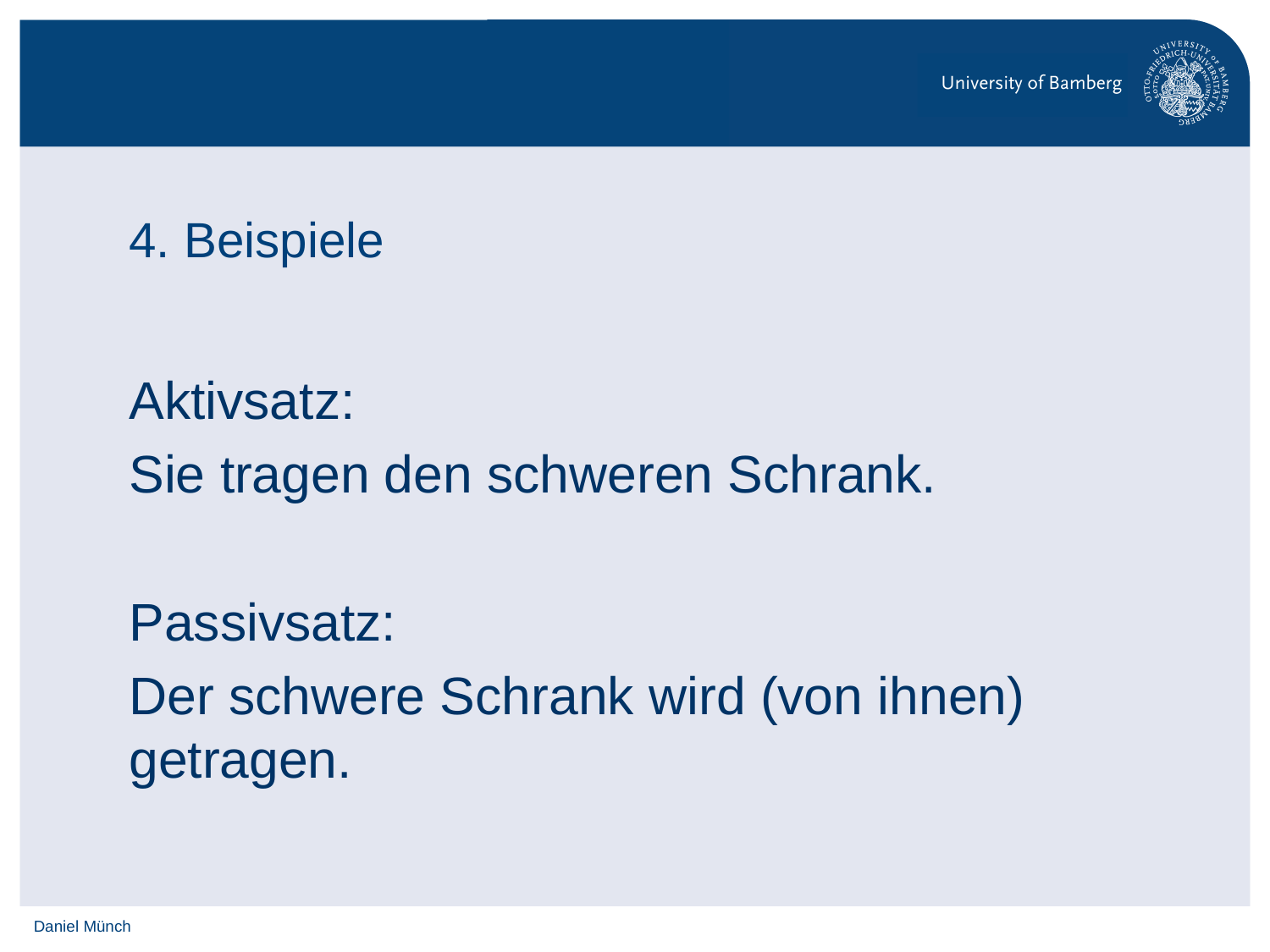

# 4. Beispiele
Aktivsatz:
Sie tragen den schweren Schrank.

Passivsatz:
Der schwere Schrank wird (von ihnen) getragen.